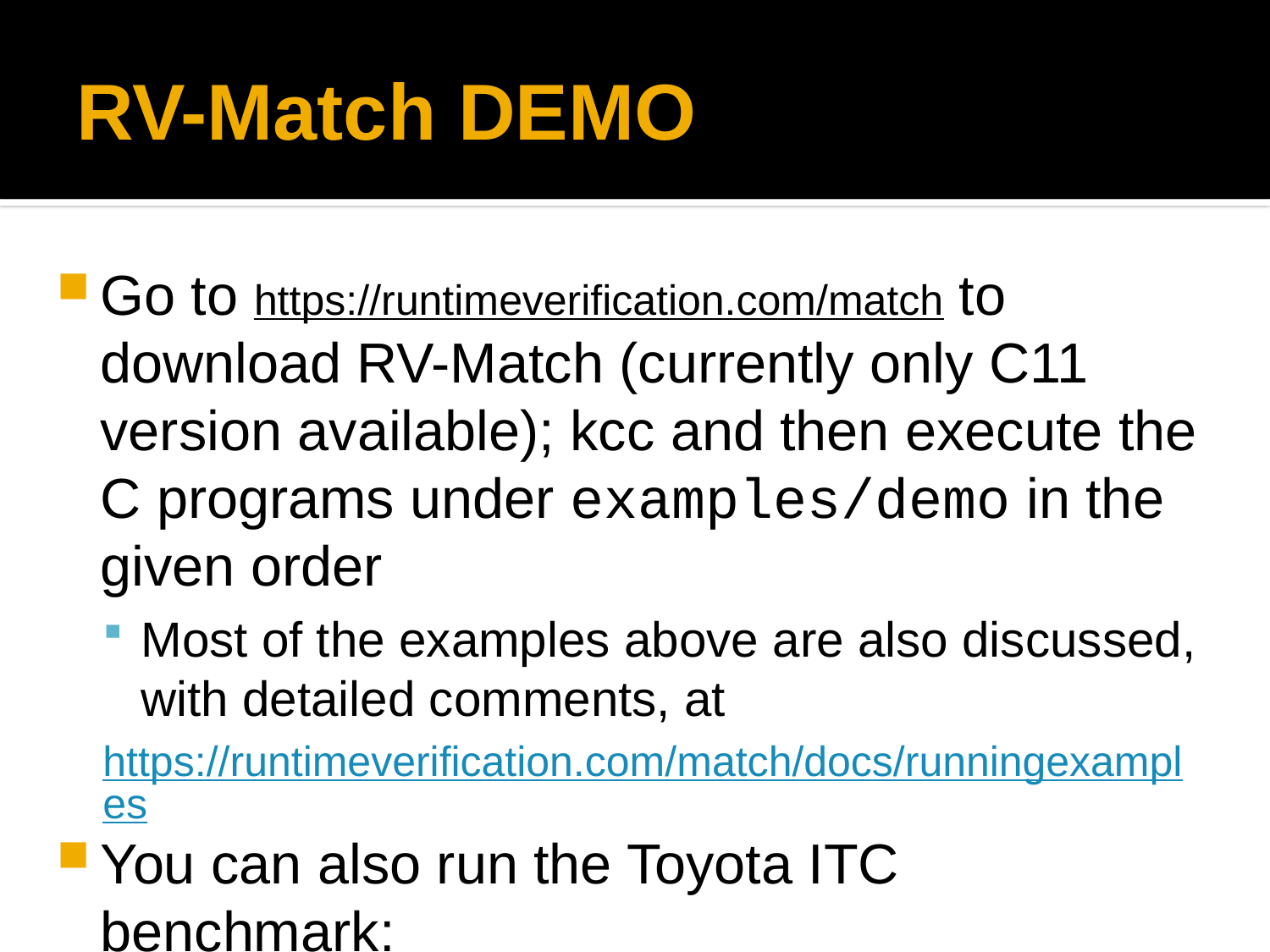

# RV-Match DEMO
Go to https://runtimeverification.com/match to download RV-Match (currently only C11 version available); kcc and then execute the C programs under examples/demo in the given order
Most of the examples above are also discussed, with detailed comments, at
https://runtimeverification.com/match/docs/runningexamples
You can also run the Toyota ITC benchmark: https://runtimeverification.com/match/docs/benchmark